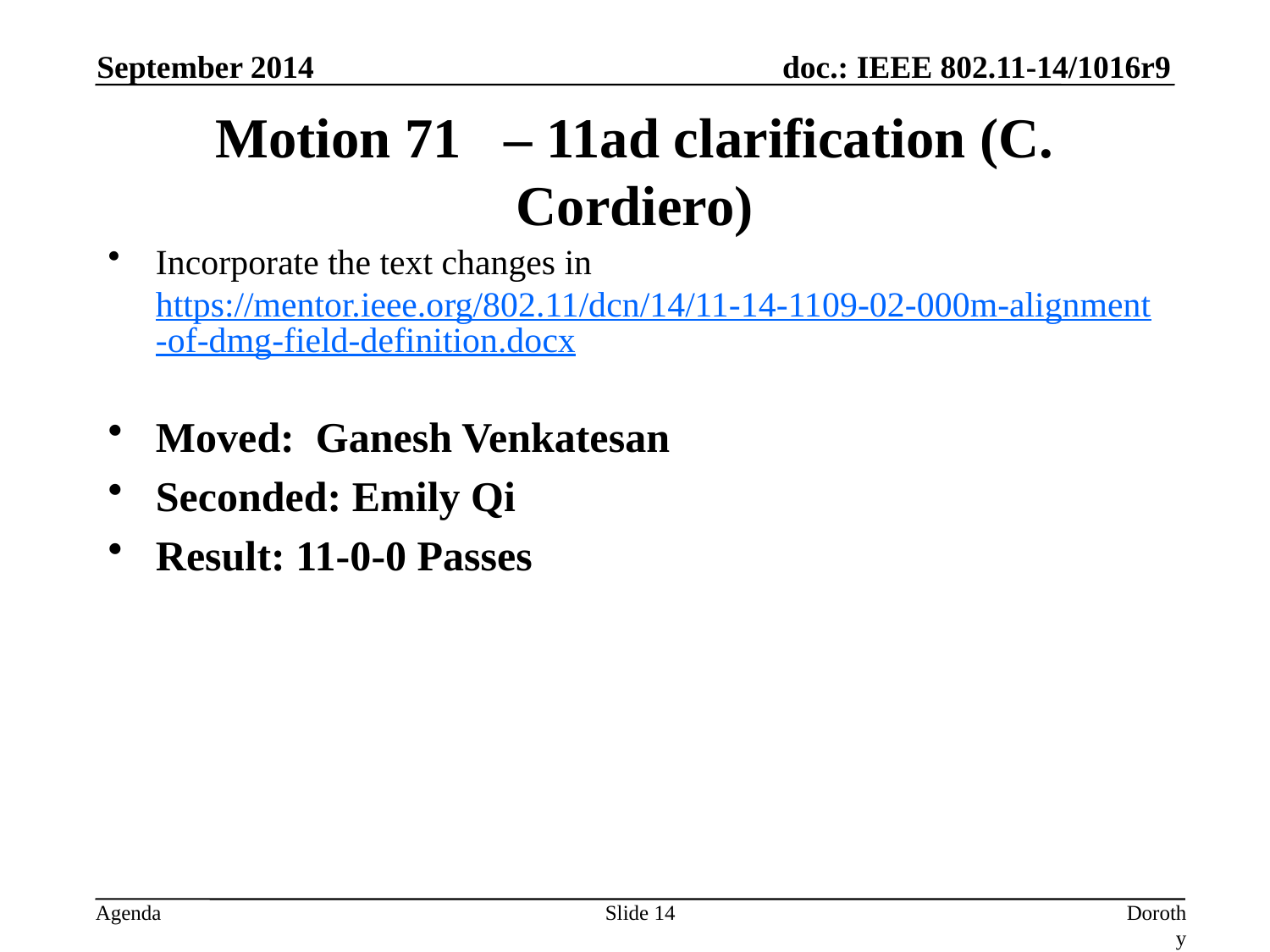

September 2014
# Motion 71   – 11ad clarification (C. Cordiero)
Incorporate the text changes in https://mentor.ieee.org/802.11/dcn/14/11-14-1109-02-000m-alignment-of-dmg-field-definition.docx
Moved:  Ganesh Venkatesan
Seconded: Emily Qi
Result: 11-0-0 Passes

Slide 14
Dorothy Stanley, Aruba Networks